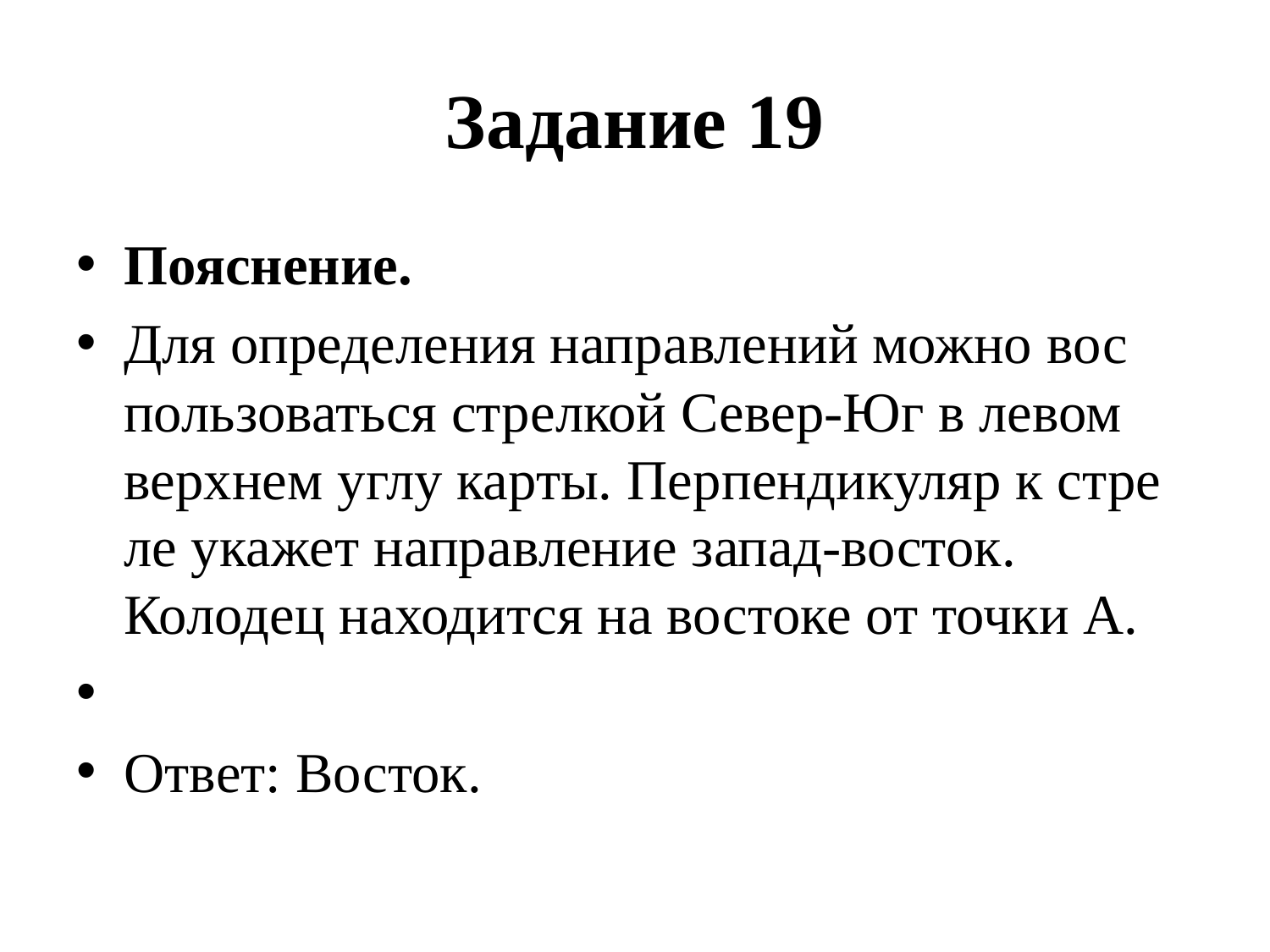

# Задание 19
Пояснение.
Для опре­де­ле­ния направлений можно вос­поль­зо­вать­ся стрелкой Север-Юг в левом верх­нем углу карты. Пер­пен­ди­ку­ляр к стре­ле укажет на­прав­ле­ние запад-восток. Колодец на­хо­дит­ся на во­сто­ке от точки А.

Ответ: Восток.